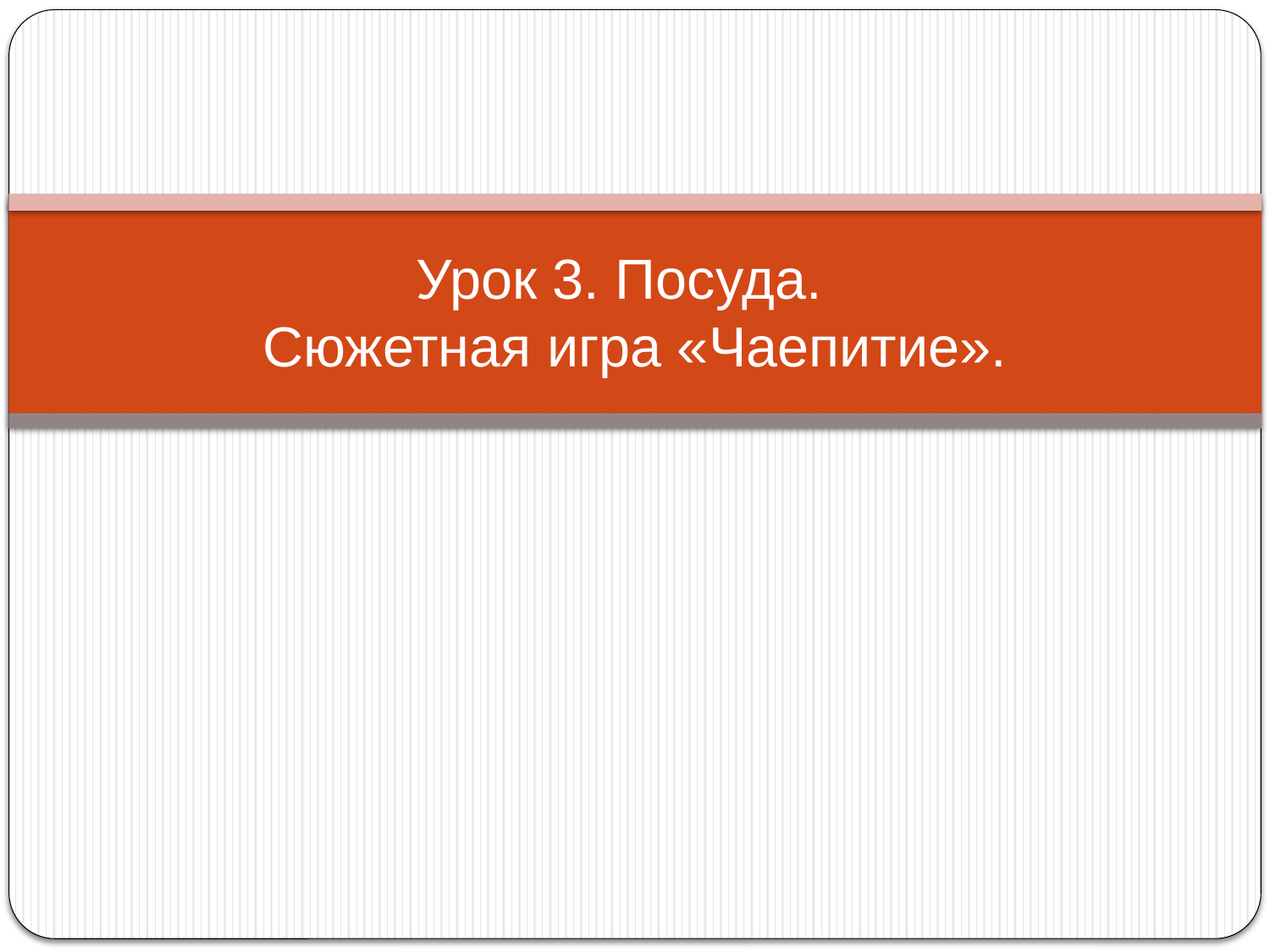

# Урок 3. Посуда. Сюжетная игра «Чаепитие».